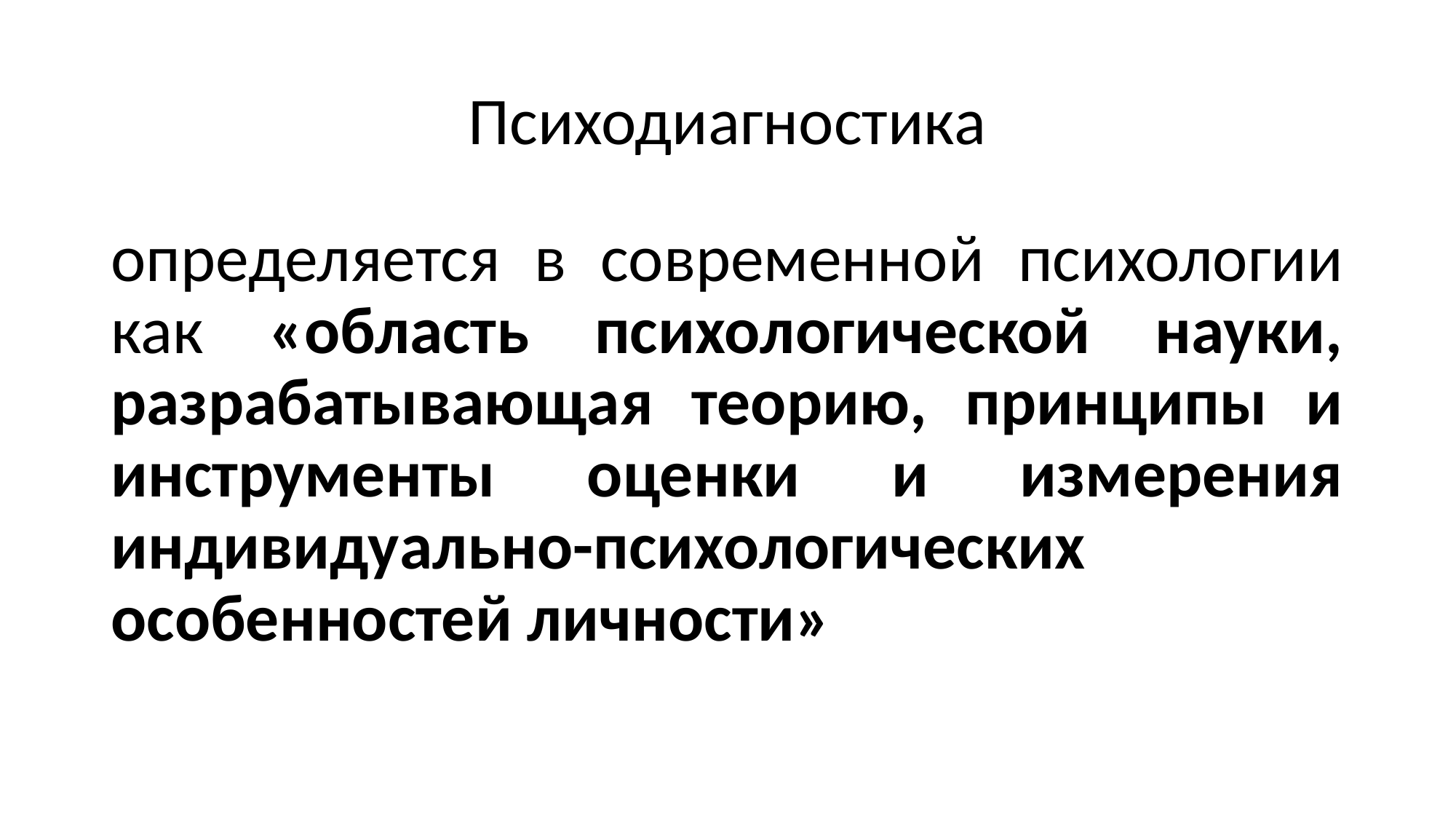

# Психодиагностика
определяется в современной психологии как «область психологической науки, разрабатывающая теорию, принципы и инструменты оценки и измерения индивидуально-психологических особенностей личности»